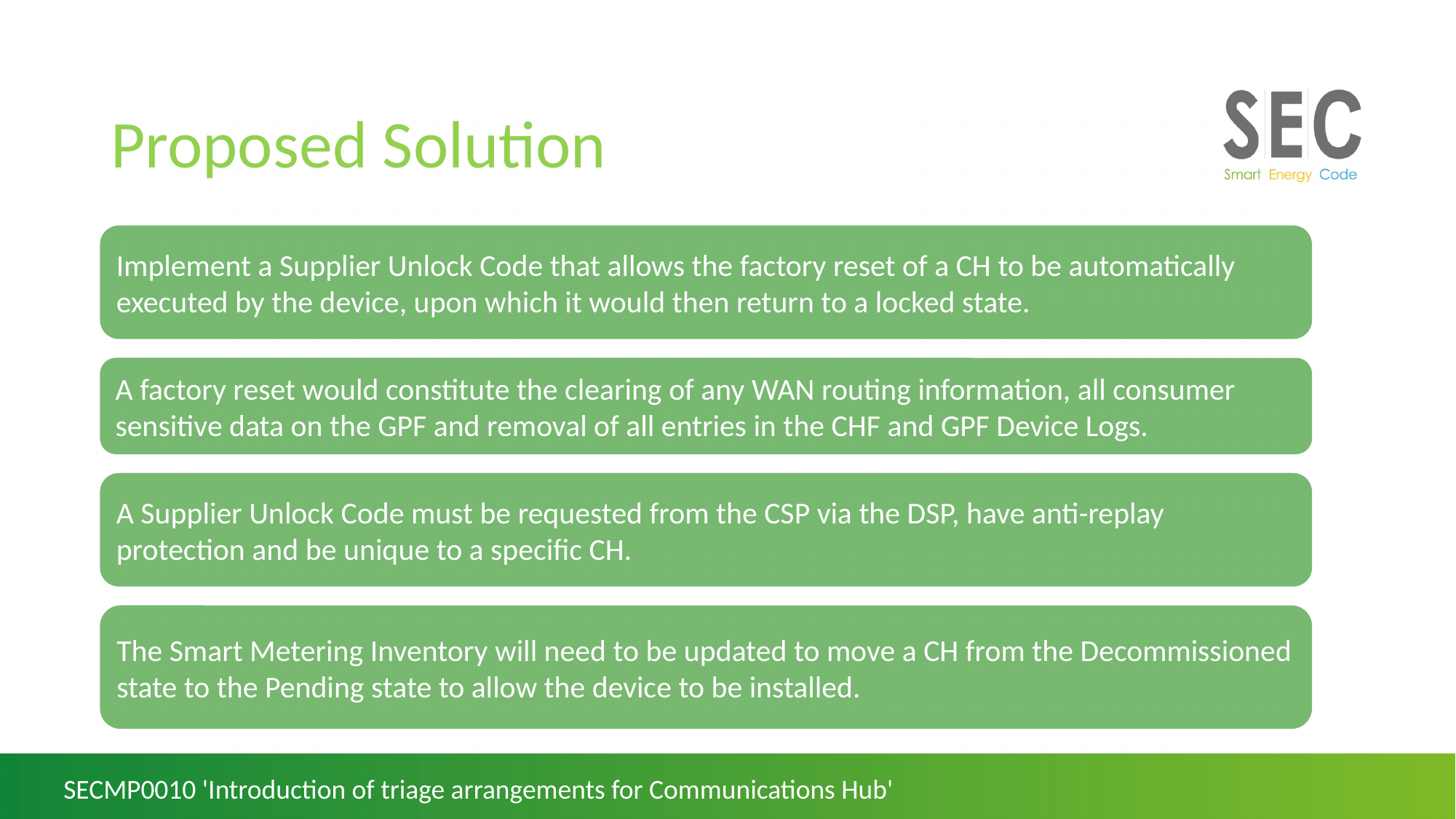

# Proposed Solution
Implement a Supplier Unlock Code that allows the factory reset of a CH to be automatically executed by the device, upon which it would then return to a locked state.
A factory reset would constitute the clearing of any WAN routing information, all consumer sensitive data on the GPF and removal of all entries in the CHF and GPF Device Logs.
A Supplier Unlock Code must be requested from the CSP via the DSP, have anti-replay protection and be unique to a specific CH.
The Smart Metering Inventory will need to be updated to move a CH from the Decommissioned state to the Pending state to allow the device to be installed.
SECMP0010 'Introduction of triage arrangements for Communications Hub'